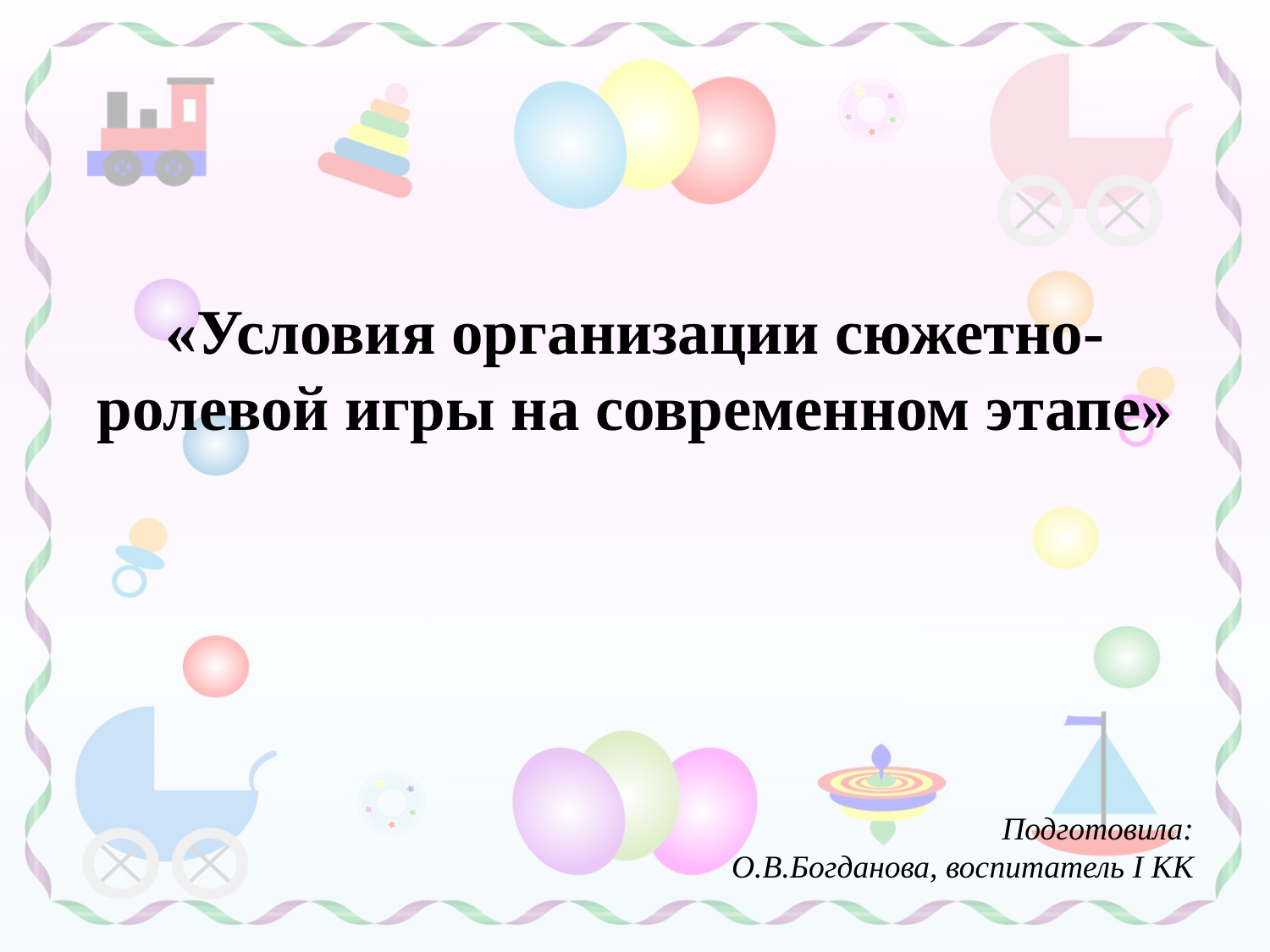

# «Условия организации сюжетно-ролевой игры на современном этапе»
Подготовила:
О.В.Богданова, воспитатель I КК